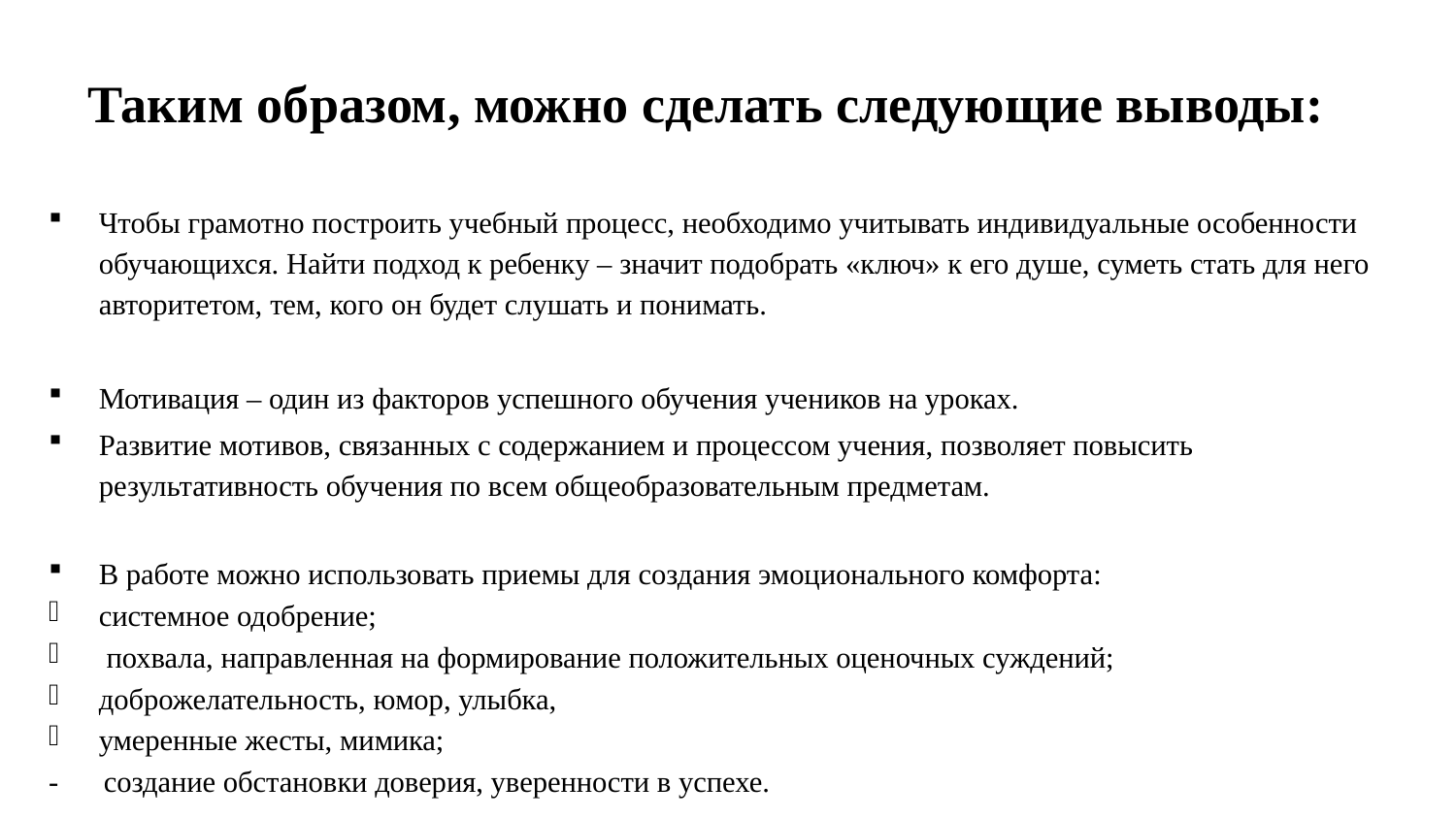

# Таким образом, можно сделать следующие выводы:
Чтобы грамотно построить учебный процесс, необходимо учитывать индивидуальные особенности обучающихся. Найти подход к ребенку – значит подобрать «ключ» к его душе, суметь стать для него авторитетом, тем, кого он будет слушать и понимать.

Мотивация – один из факторов успешного обучения учеников на уроках.
Развитие мотивов, связанных с содержанием и процессом учения, позволяет повысить результативность обучения по всем общеобразовательным предметам.

В работе можно использовать приемы для создания эмоционального комфорта:
системное одобрение;
 похвала, направленная на формирование положительных оценочных суждений;
доброжелательность, юмор, улыбка,
умеренные жесты, мимика;
-      создание обстановки доверия, уверенности в успехе.